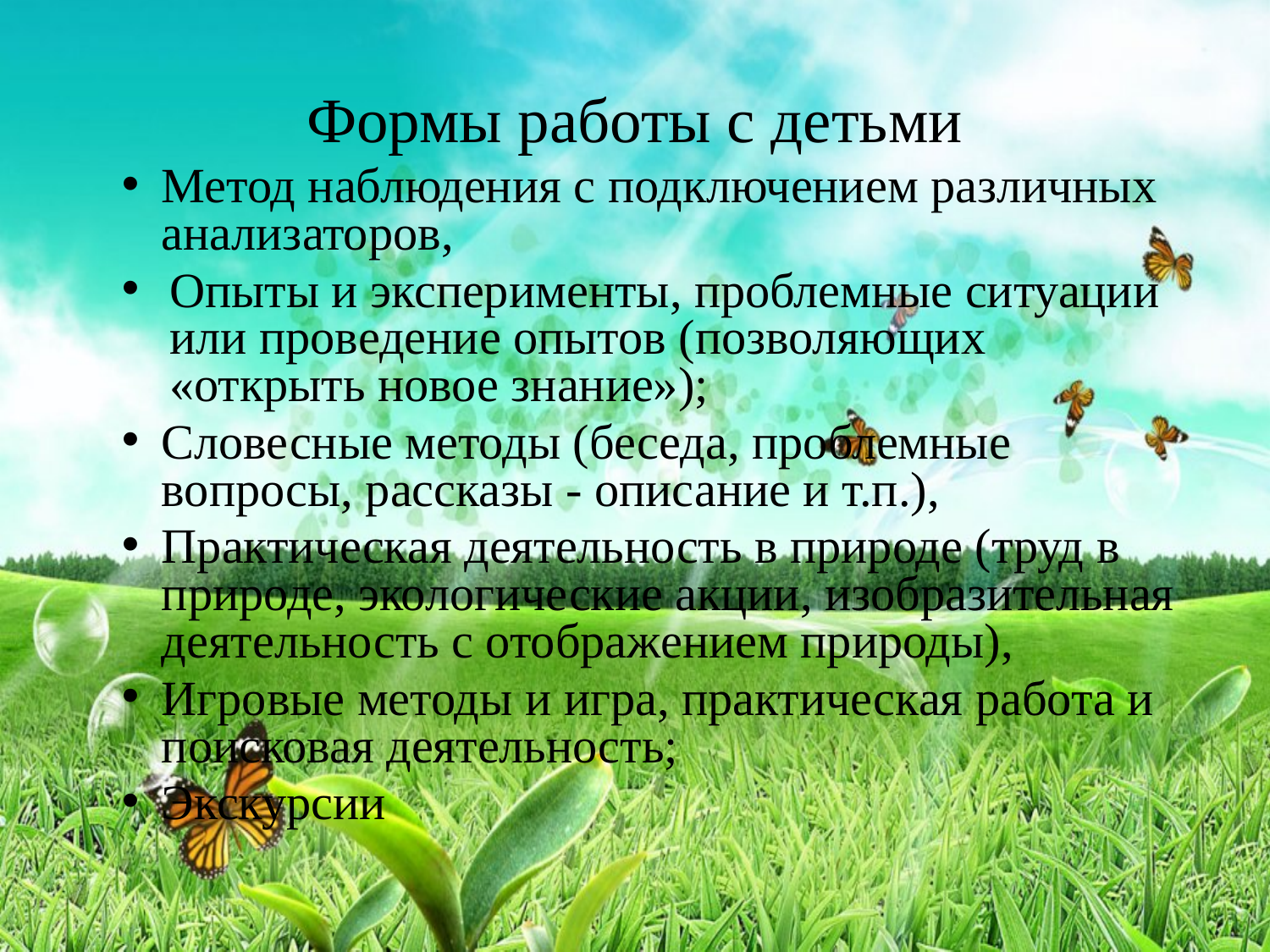

# Формы работы с детьми
Метод наблюдения с подключением различных анализаторов,
Опыты и эксперименты, проблемные ситуации или проведение опытов (позволяющих «открыть новое знание»);
Словесные методы (беседа, проблемные вопросы, рассказы - описание и т.п.),
Практическая деятельность в природе (труд в природе, экологические акции, изобразительная деятельность с отображением природы),
Игровые методы и игра, практическая работа и поисковая деятельность;
Экскурсии